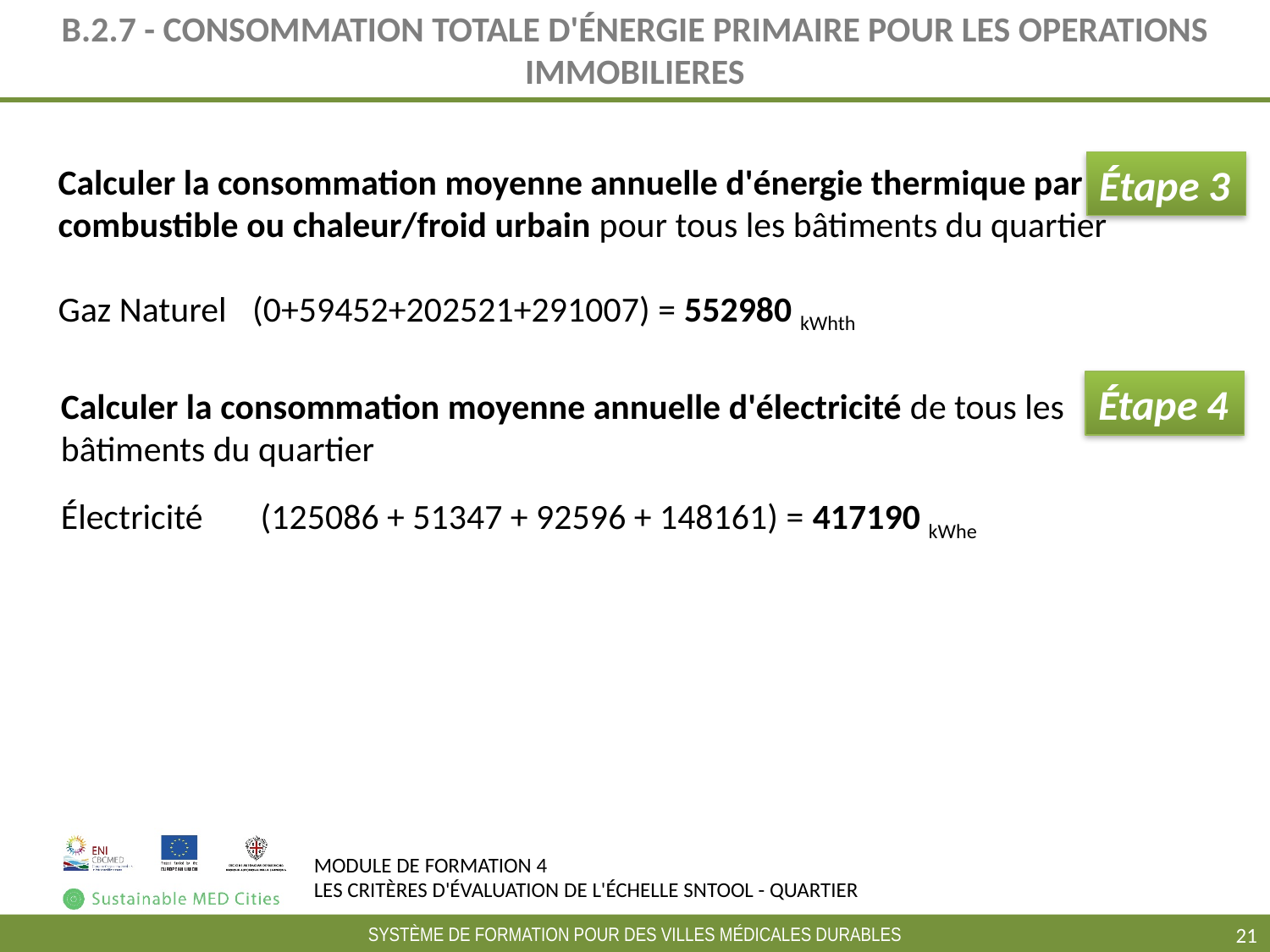

# B.2.7 - CONSOMMATION TOTALE D'ÉNERGIE PRIMAIRE POUR LES OPERATIONS IMMOBILIERES
Étape 3
Calculer la consommation moyenne annuelle d'énergie thermique par combustible ou chaleur/froid urbain pour tous les bâtiments du quartier

Gaz Naturel
(0+59452+202521+291007) = 552980 kWhth
Étape 4
Calculer la consommation moyenne annuelle d'électricité de tous les bâtiments du quartier

Électricité
(125086 + 51347 + 92596 + 148161) = 417190 kWhe
21